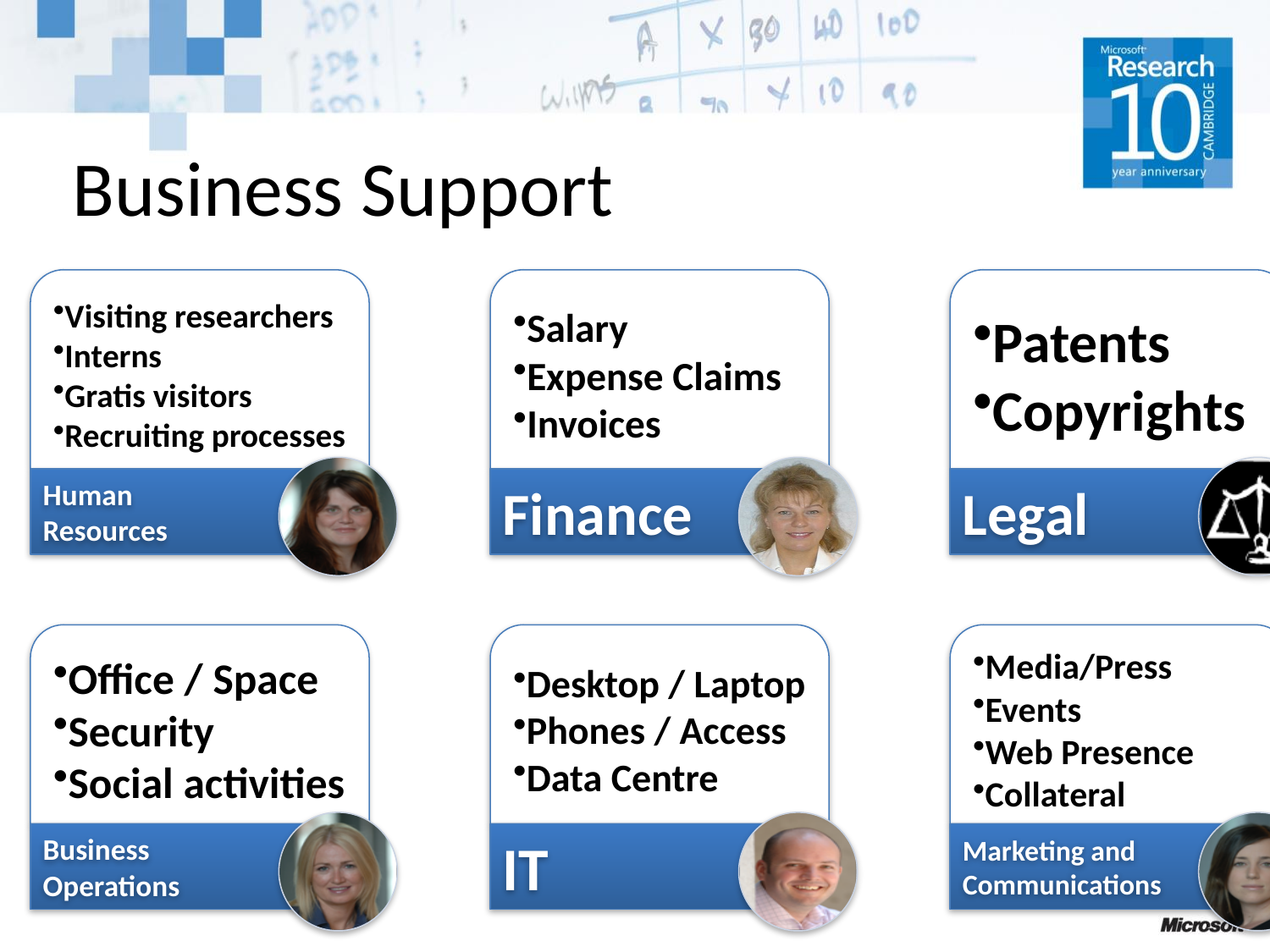

# Business Support
Business Operations
Office / Space
Social activities
Marketing and Communications
Events
Security
Web Presence
Collateral
IT
Desktop / Laptop
Phones / Access
Data Centre
Human Resources
Visiting researchers
Interns
Gratis visitors
Recruiting processes
Finance
Salary
Expense Claims
Legal
Patents
Copyrights
Media/Press
Invoices